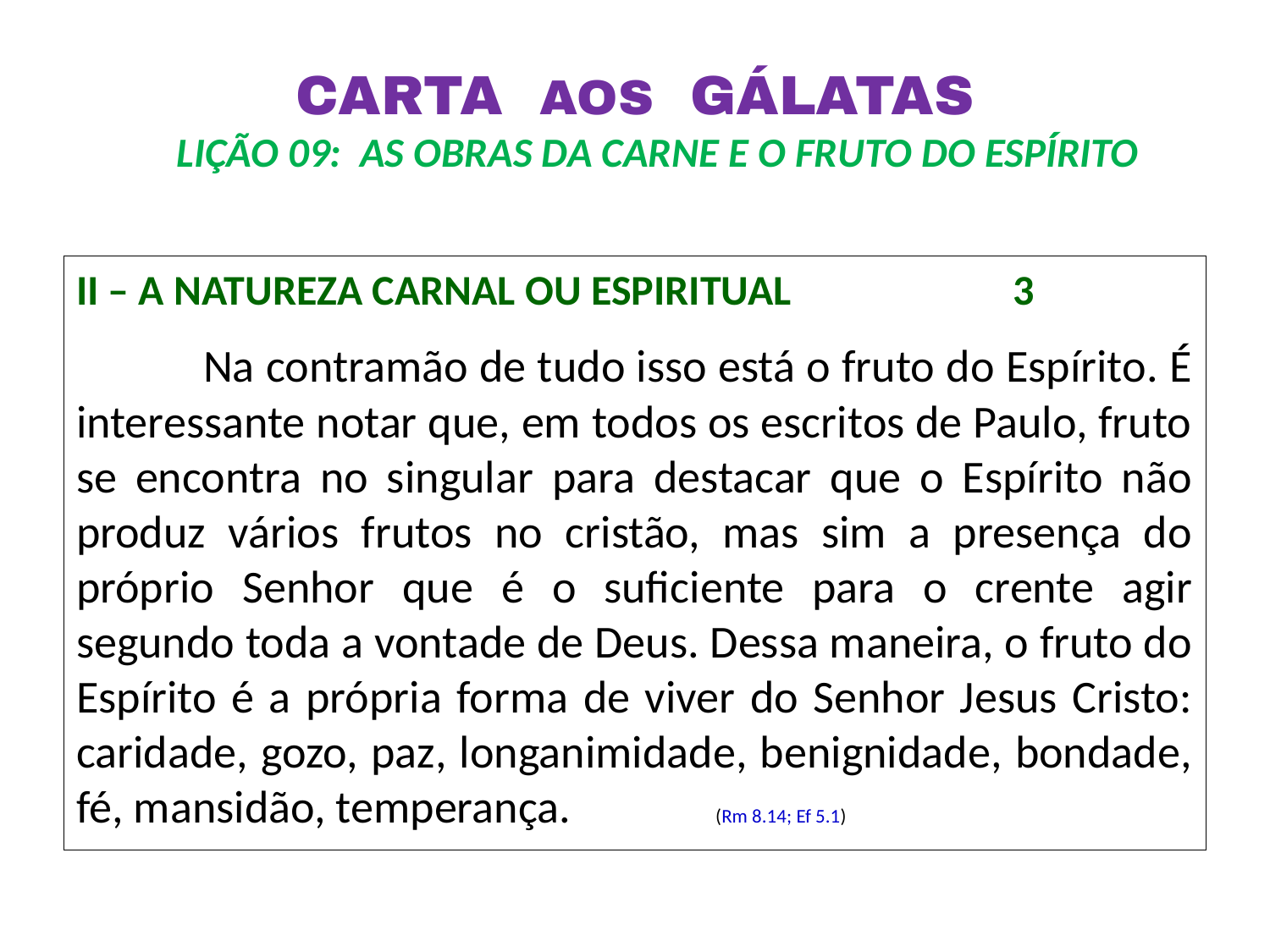

# CARTA  AOS  GÁLATAS LIÇÃO 09:  AS OBRAS DA CARNE E O FRUTO DO ESPÍRITO
II – A NATUREZA CARNAL OU ESPIRITUAL		     3

	Na contramão de tudo isso está o fruto do Espírito. É interessante notar que, em todos os escritos de Paulo, fruto se encontra no singular para destacar que o Espírito não produz vários frutos no cristão, mas sim a presença do próprio Senhor que é o suficiente para o crente agir segundo toda a vontade de Deus. Dessa maneira, o fruto do Espírito é a própria forma de viver do Senhor Jesus Cristo: caridade, gozo, paz, longanimidade, benignidade, bondade, fé, mansidão, temperança.		 (Rm 8.14; Ef 5.1)